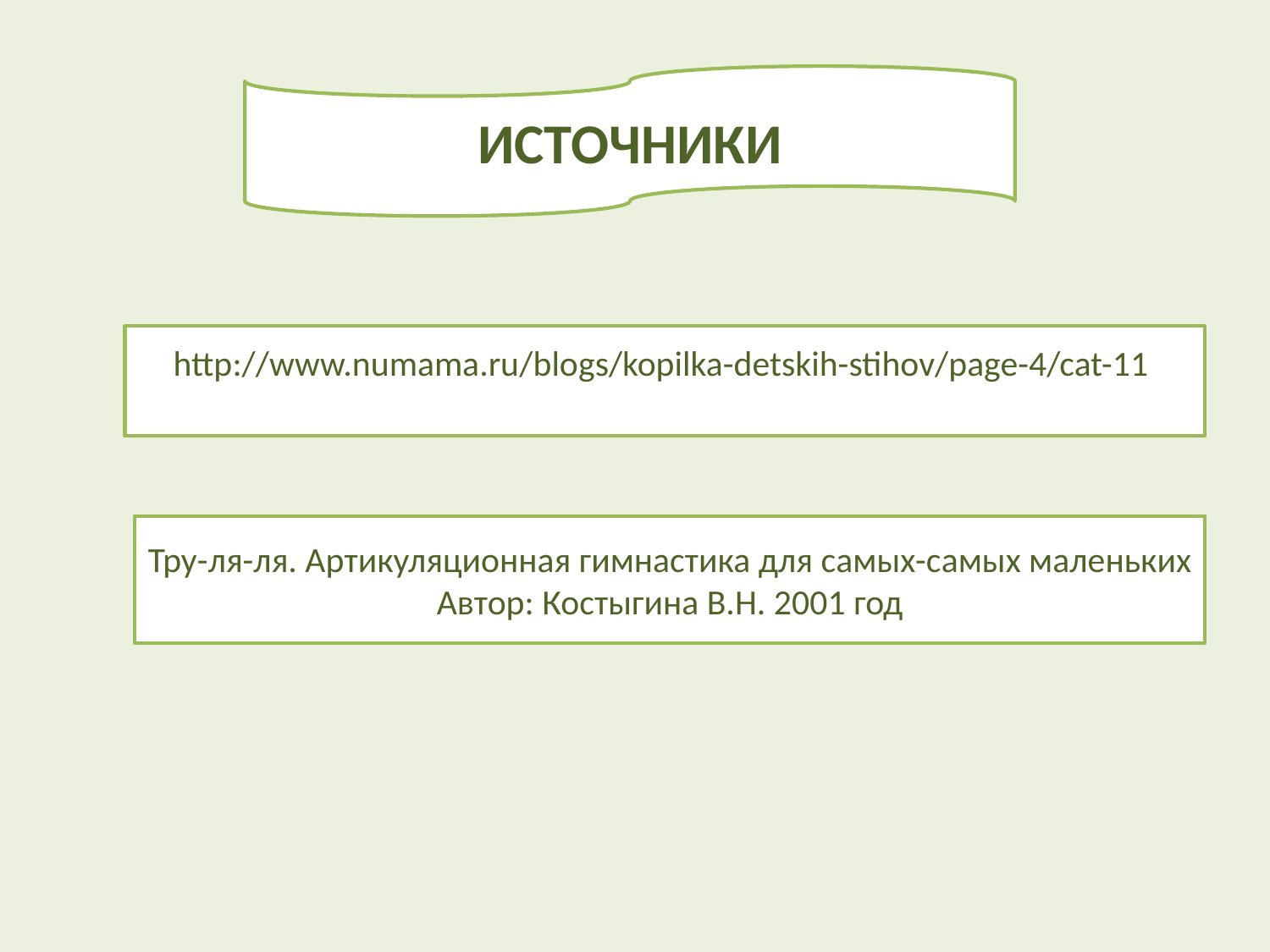

ИСТОЧНИКИ
http://www.numama.ru/blogs/kopilka-detskih-stihov/page-4/cat-11

Тру-ля-ля. Артикуляционная гимнастика для самых-самых маленьких
Автор: Костыгина В.Н. 2001 год